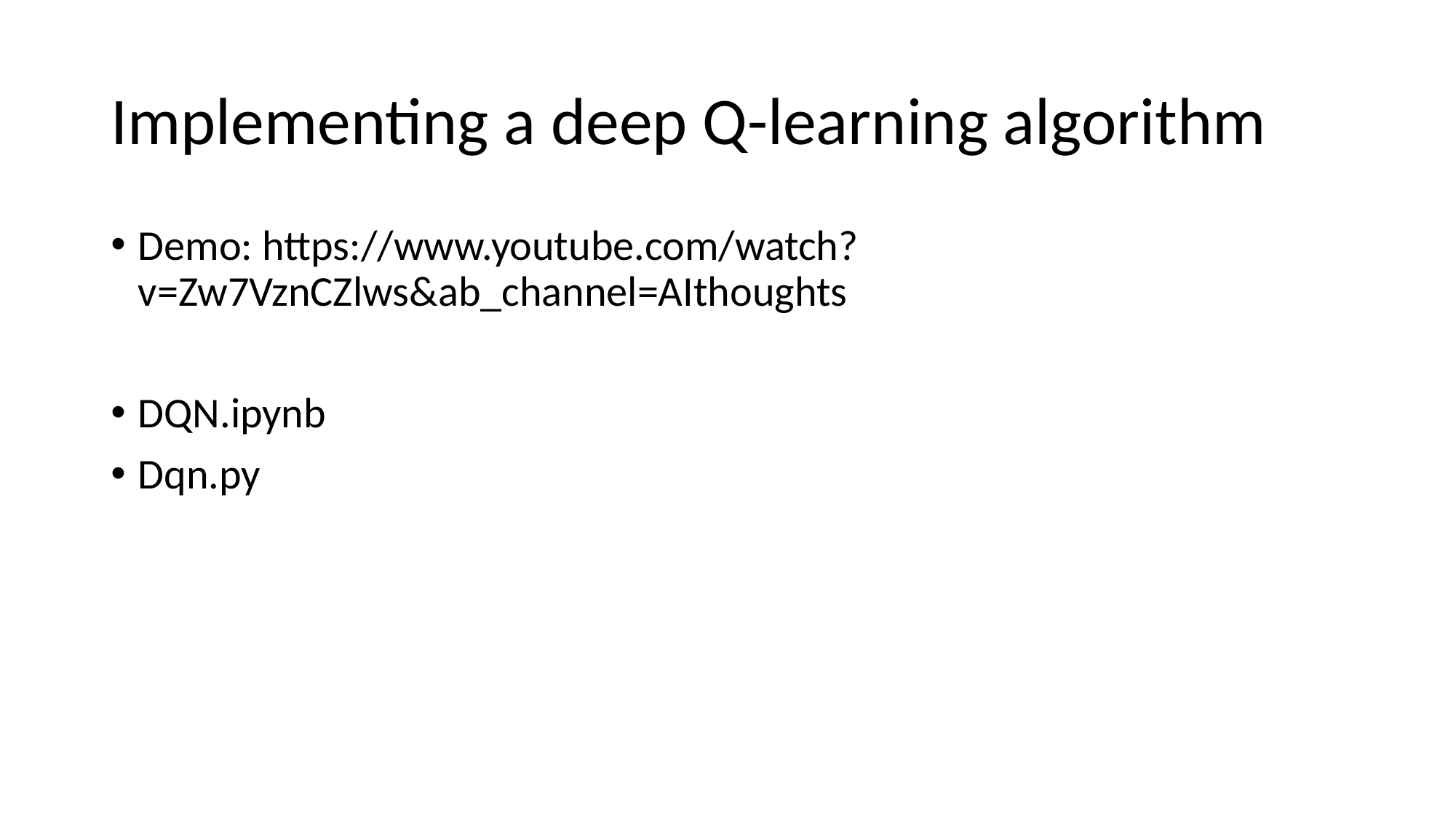

# Implementing a deep Q-learning algorithm
Demo: https://www.youtube.com/watch?v=Zw7VznCZlws&ab_channel=AIthoughts

DQN.ipynb
Dqn.py